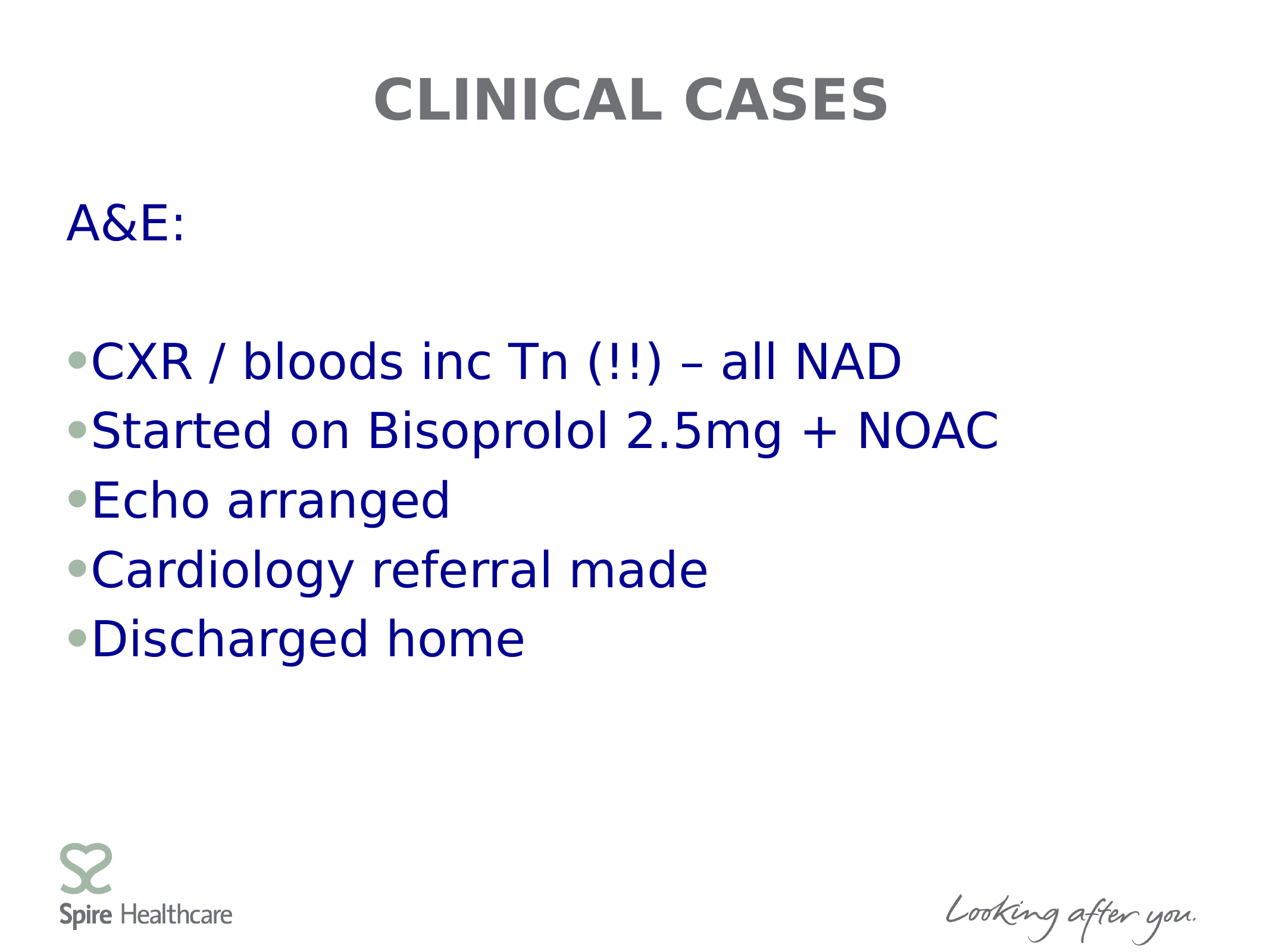

# CLINICAL CASES
A&E:

CXR / bloods inc Tn (!!) – all NAD
Started on Bisoprolol 2.5mg + NOAC
Echo arranged
Cardiology referral made
Discharged home